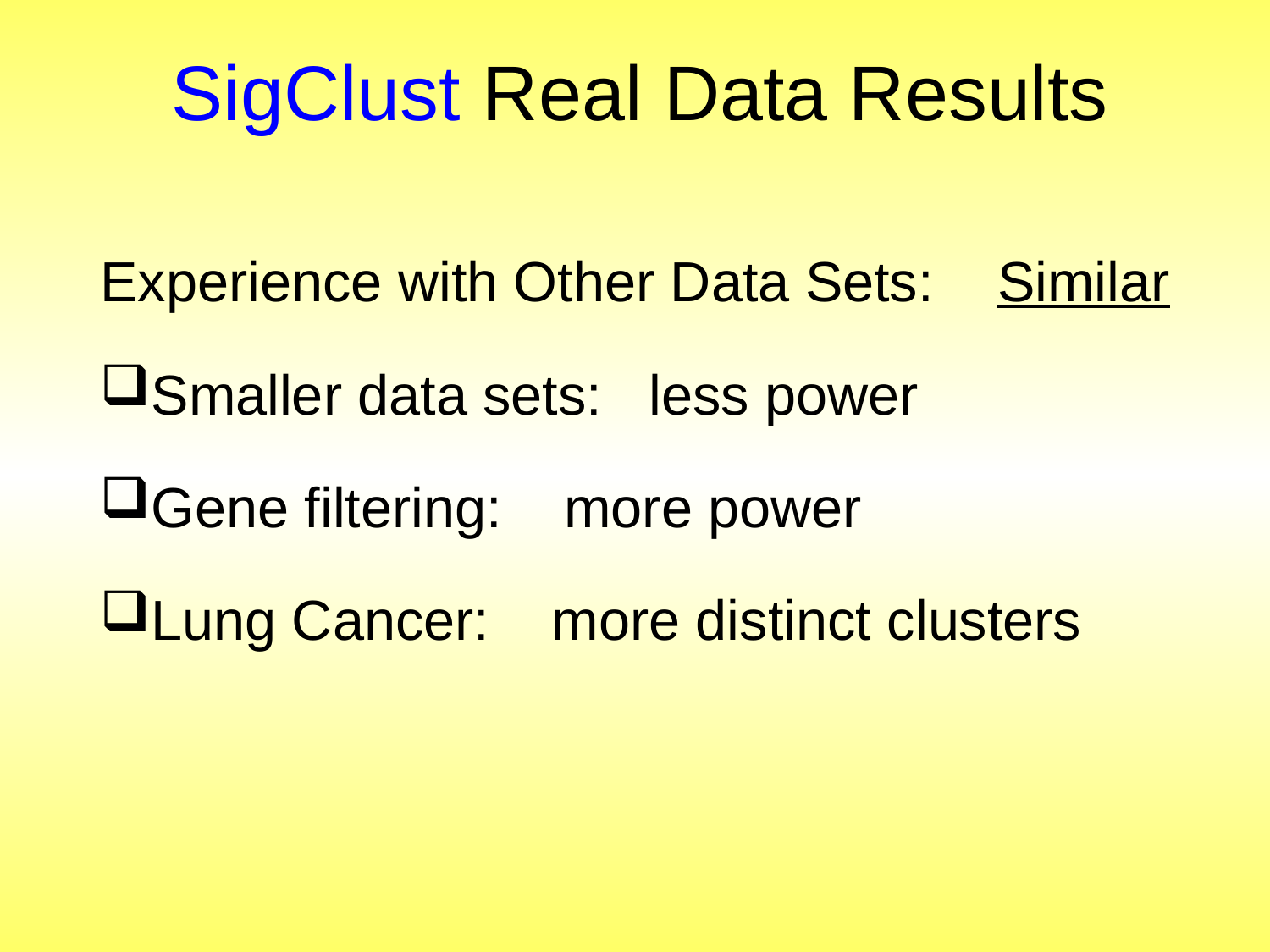

# SigClust Real Data Results
Experience with Other Data Sets:    Similar
Smaller data sets:   less power
Gene filtering:    more power
Lung Cancer:    more distinct clusters